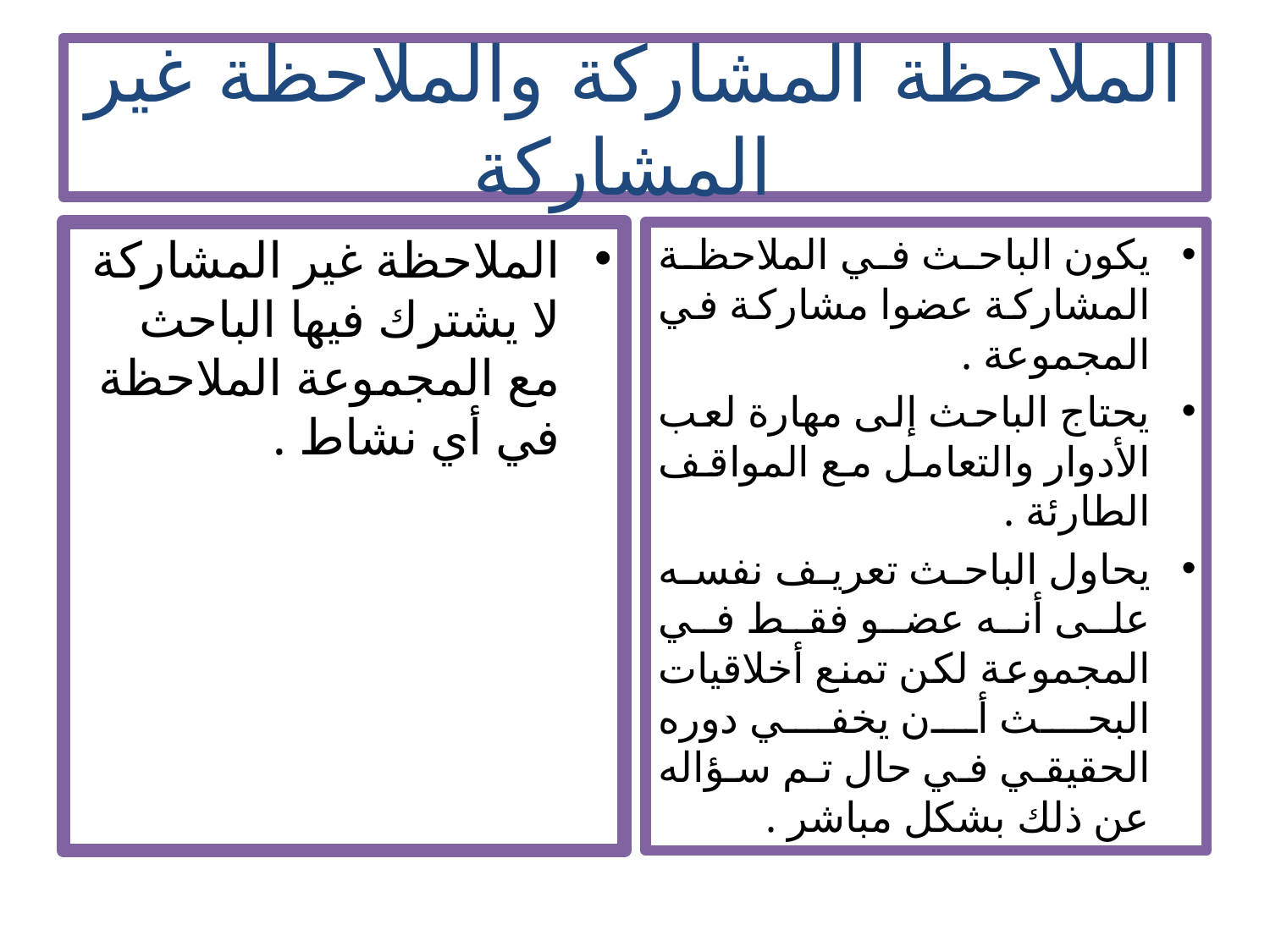

# الملاحظة المشاركة والملاحظة غير المشاركة
الملاحظة غير المشاركة لا يشترك فيها الباحث مع المجموعة الملاحظة في أي نشاط .

يكون الباحث في الملاحظة المشاركة عضوا مشاركة في المجموعة .
يحتاج الباحث إلى مهارة لعب الأدوار والتعامل مع المواقف الطارئة .
يحاول الباحث تعريف نفسه على أنه عضو فقط في المجموعة لكن تمنع أخلاقيات البحث أن يخفي دوره الحقيقي في حال تم سؤاله عن ذلك بشكل مباشر .